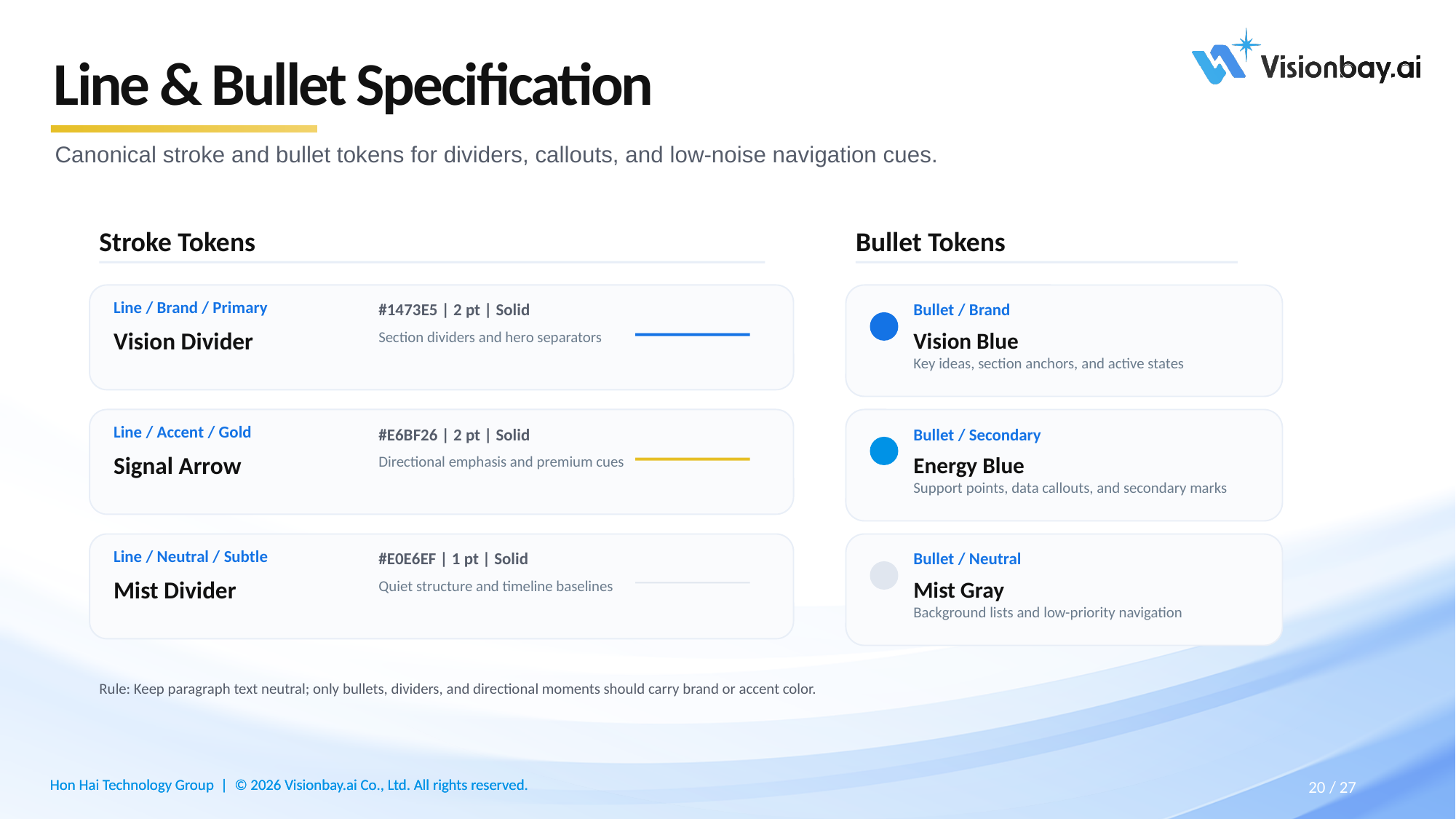

# Line & Bullet Specification
Canonical stroke and bullet tokens for dividers, callouts, and low-noise navigation cues.
Stroke Tokens
Bullet Tokens

Line / Brand / Primary
#1473E5 | 2 pt | Solid
Bullet / Brand

Vision Divider
Vision Blue
Section dividers and hero separators

Key ideas, section anchors, and active states

Line / Accent / Gold
#E6BF26 | 2 pt | Solid
Bullet / Secondary

Signal Arrow
Energy Blue
Directional emphasis and premium cues

Support points, data callouts, and secondary marks

Line / Neutral / Subtle
#E0E6EF | 1 pt | Solid
Bullet / Neutral

Mist Divider
Mist Gray
Quiet structure and timeline baselines

Background lists and low-priority navigation
Rule: Keep paragraph text neutral; only bullets, dividers, and directional moments should carry brand or accent color.
27